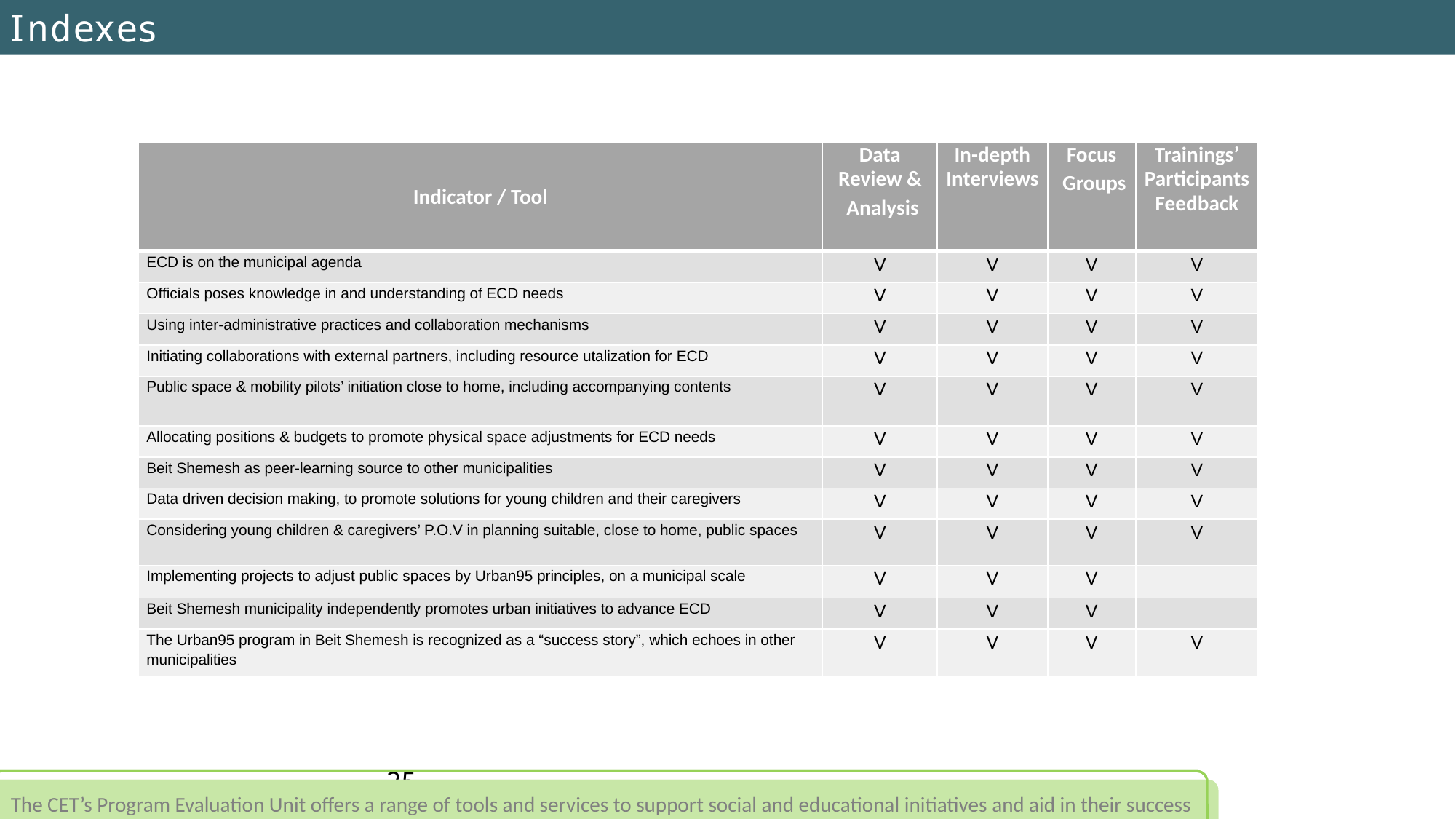

Indexes
| Indicator / Tool | Data Review & Analysis | In-depth Interviews | Focus Groups | Trainings’ Participants Feedback |
| --- | --- | --- | --- | --- |
| ECD is on the municipal agenda | V | V | V | V |
| Officials poses knowledge in and understanding of ECD needs | V | V | V | V |
| Using inter-administrative practices and collaboration mechanisms | V | V | V | V |
| Initiating collaborations with external partners, including resource utalization for ECD | V | V | V | V |
| Public space & mobility pilots’ initiation close to home, including accompanying contents | V | V | V | V |
| Allocating positions & budgets to promote physical space adjustments for ECD needs | V | V | V | V |
| Beit Shemesh as peer-learning source to other municipalities | V | V | V | V |
| Data driven decision making, to promote solutions for young children and their caregivers | V | V | V | V |
| Considering young children & caregivers’ P.O.V in planning suitable, close to home, public spaces | V | V | V | V |
| Implementing projects to adjust public spaces by Urban95 principles, on a municipal scale | V | V | V |  |
| Beit Shemesh municipality independently promotes urban initiatives to advance ECD | V | V | V |  |
| The Urban95 program in Beit Shemesh is recognized as a “success story”, which echoes in other municipalities | V | V | V | V |